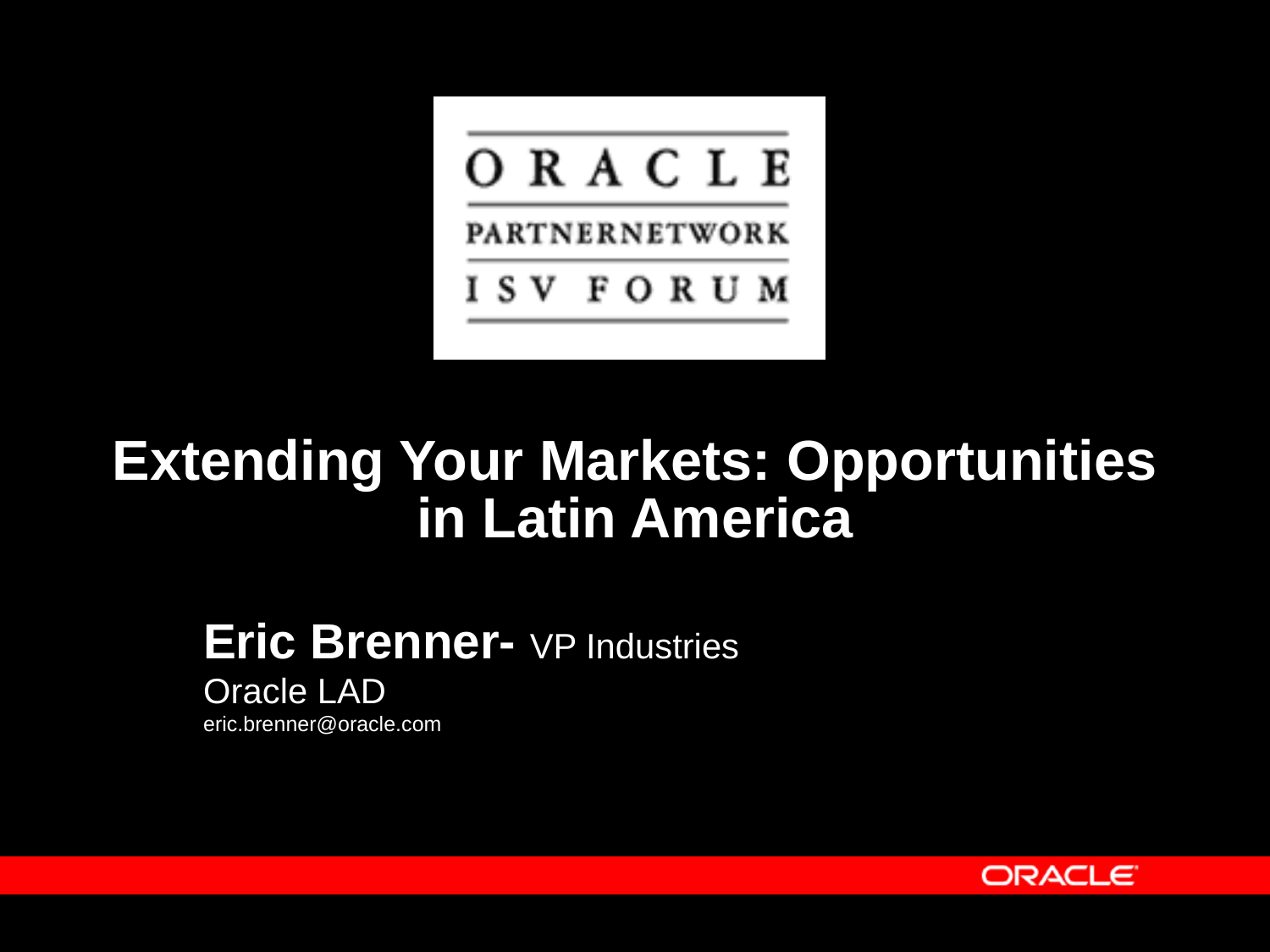

# Extending Your Markets: Opportunities in Latin America
Eric Brenner- VP Industries
Oracle LAD
eric.brenner@oracle.com